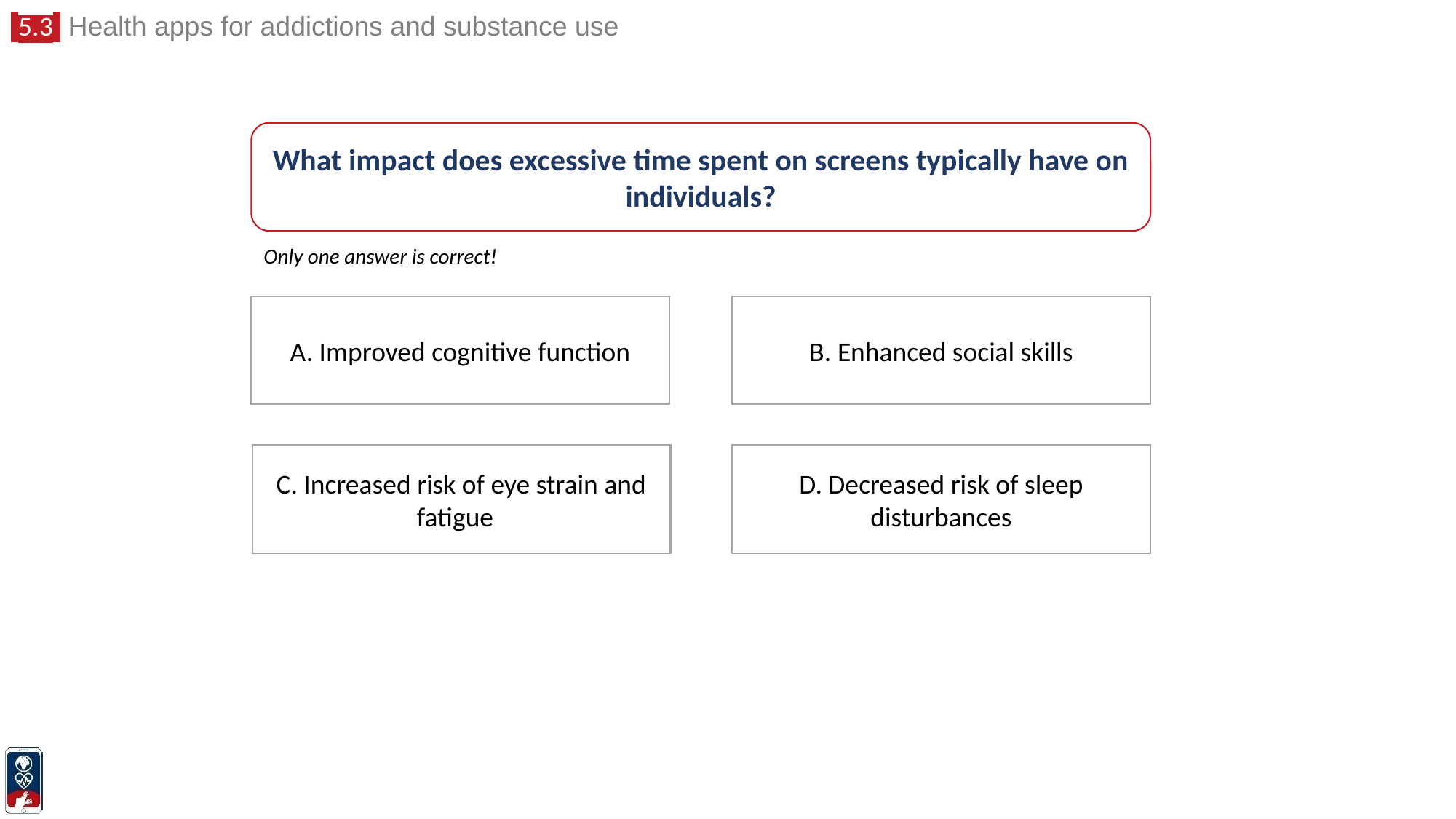

What impact does excessive time spent on screens typically have on individuals?
Only one answer is correct!
B. Enhanced social skills
A. Improved cognitive function
C. Increased risk of eye strain and fatigue
D. Decreased risk of sleep disturbances